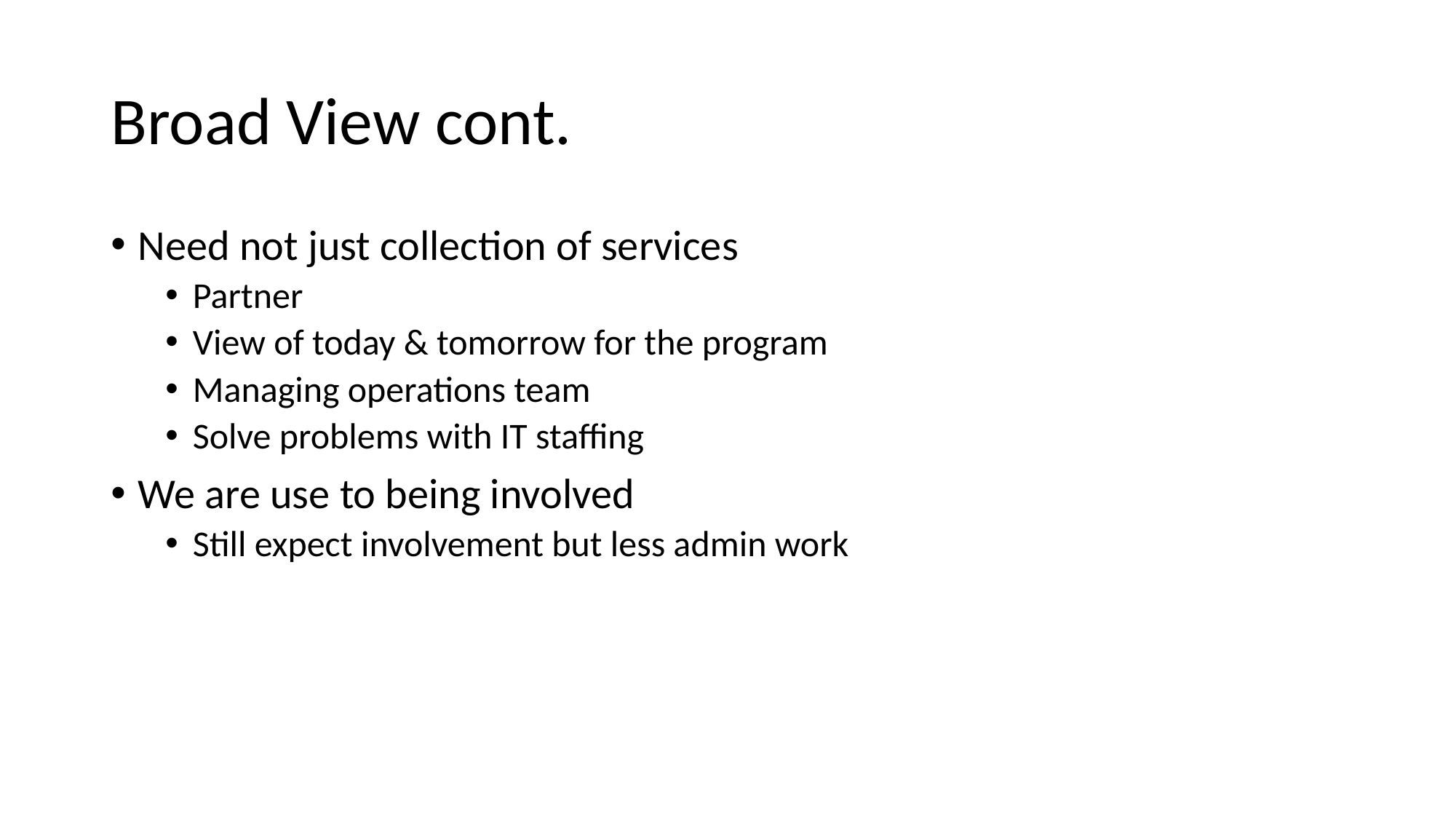

# Broad View cont.
Need not just collection of services
Partner
View of today & tomorrow for the program
Managing operations team
Solve problems with IT staffing
We are use to being involved
Still expect involvement but less admin work